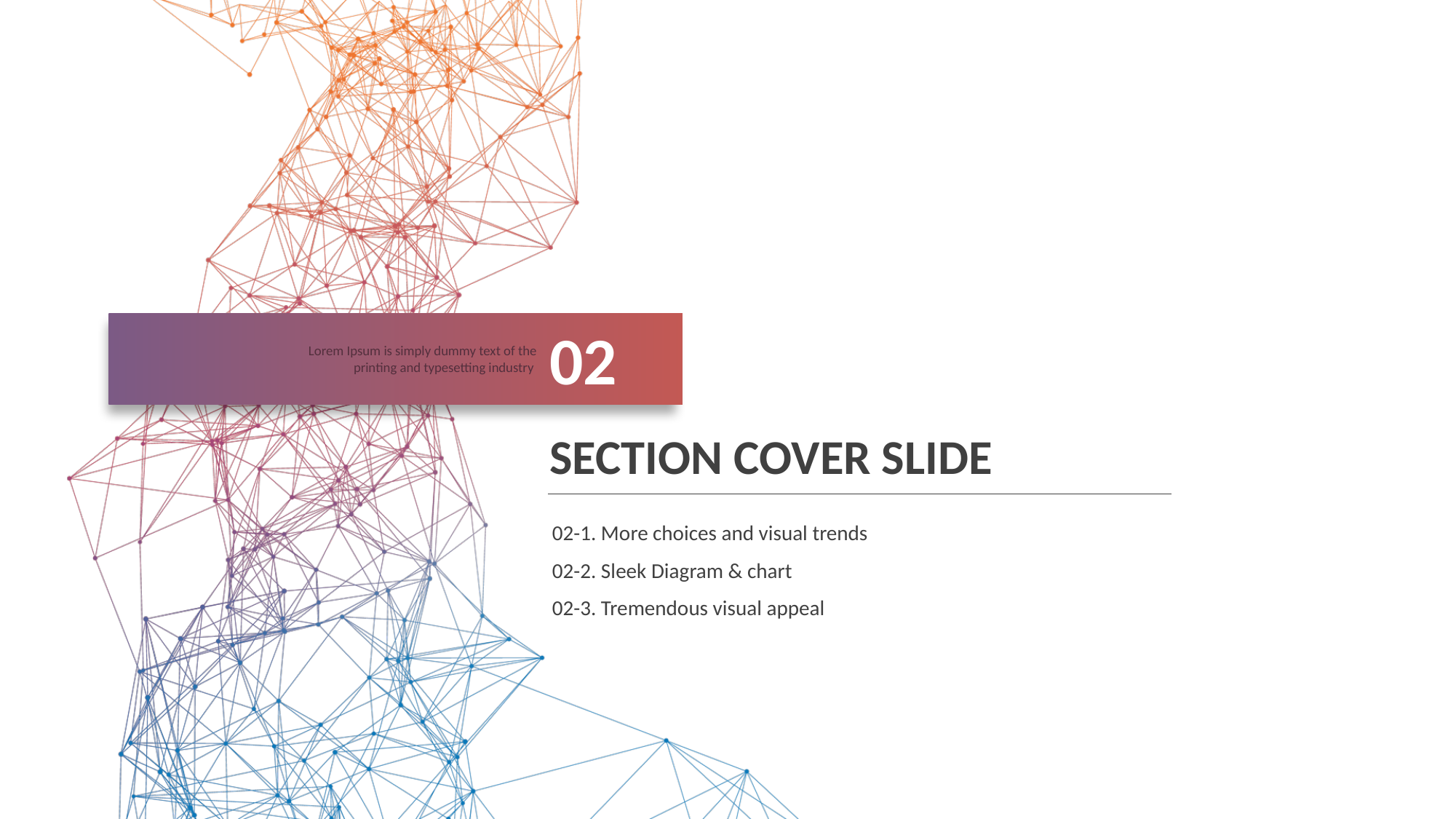

02

Lorem Ipsum is simply dummy text of the printing and typesetting industry
SECTION COVER SLIDE
02-1. More choices and visual trends
02-2. Sleek Diagram & chart
02-3. Tremendous visual appeal